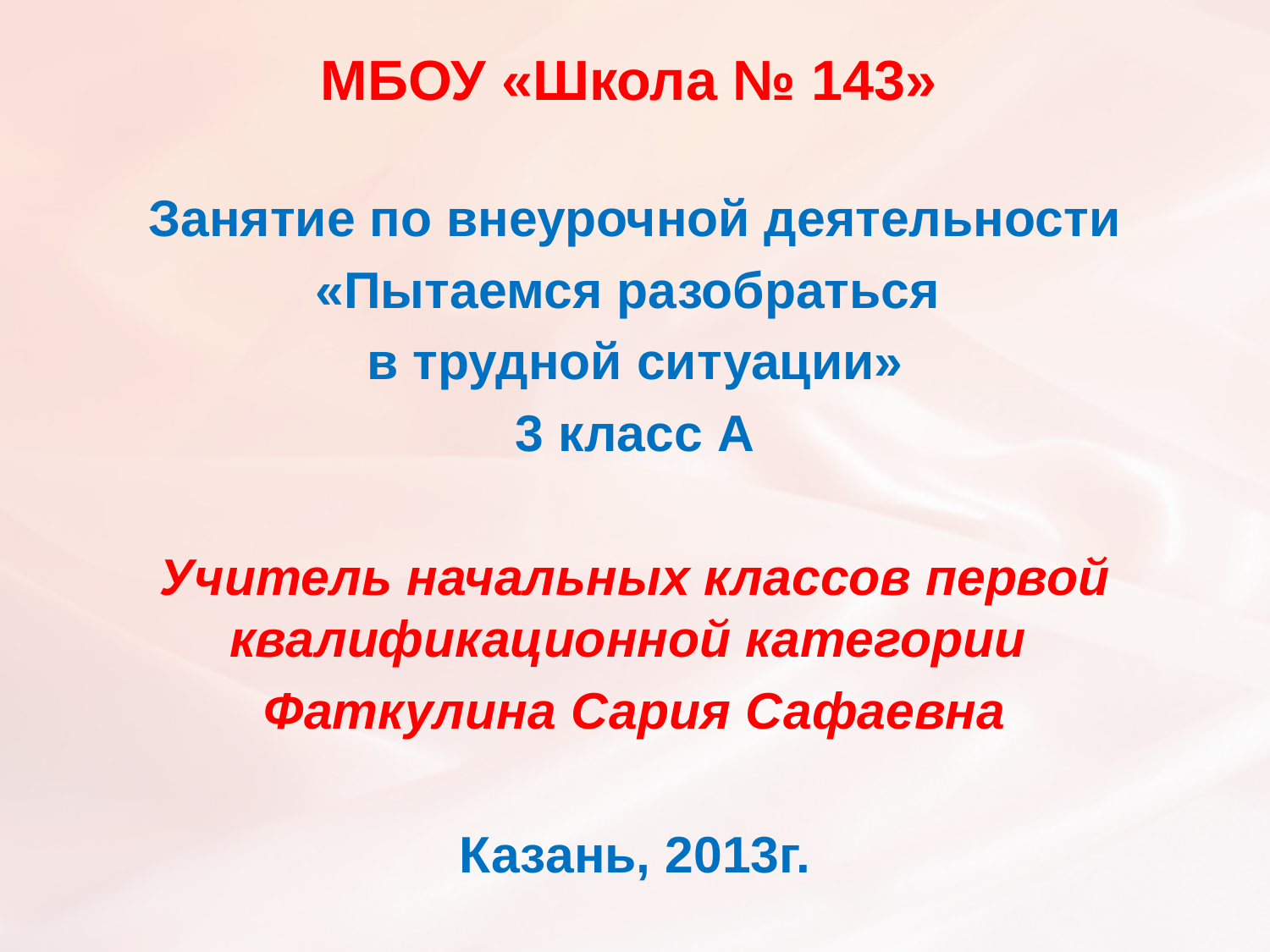

# МБОУ «Школа № 143»
Занятие по внеурочной деятельности
«Пытаемся разобраться
в трудной ситуации»
3 класс А

Учитель начальных классов первой квалификационной категории
Фаткулина Сария Сафаевна

Казань, 2013г.